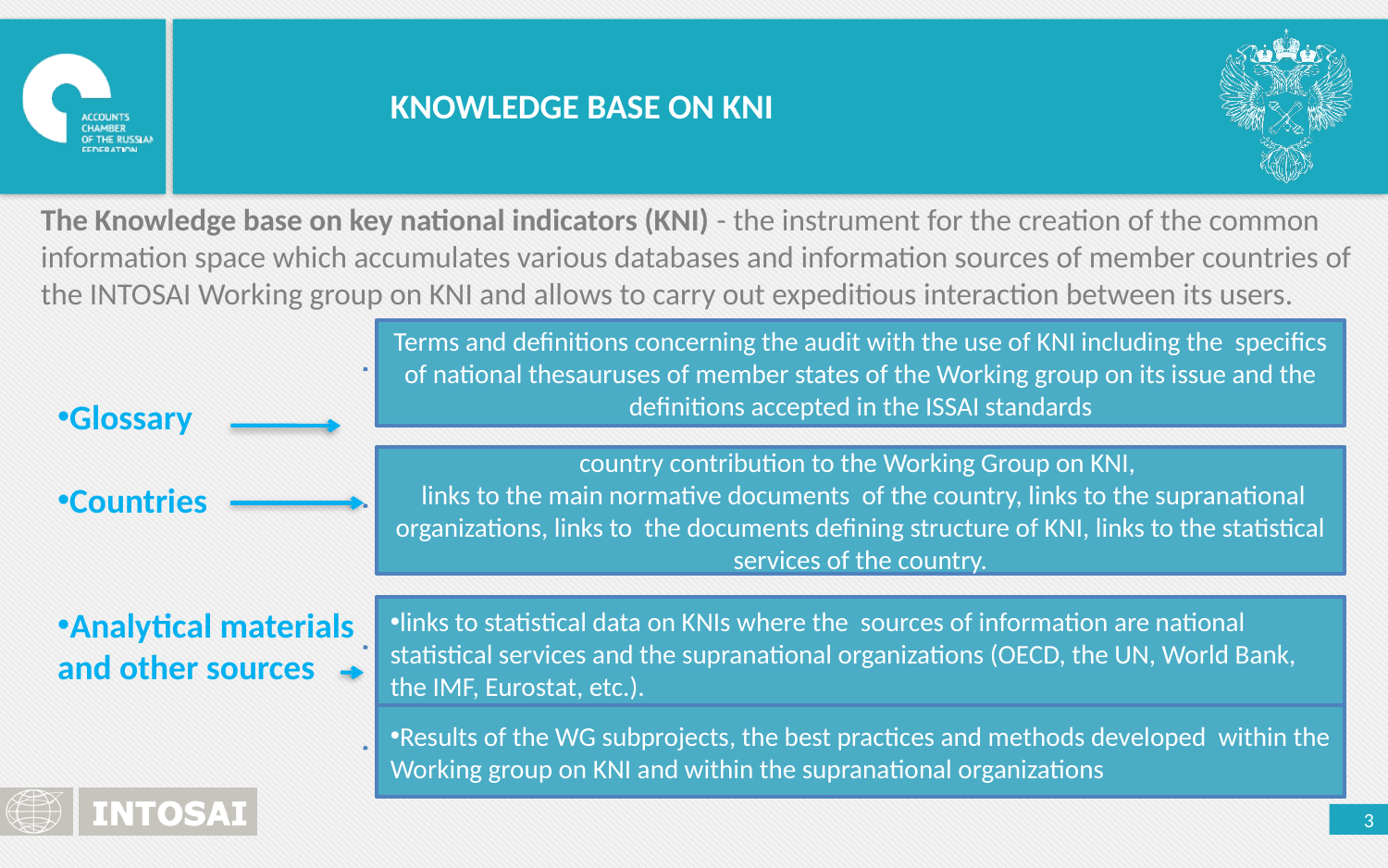

KNOWLEDGE BASE ON KNI

The Knowledge base on key national indicators (KNI) - the instrument for the creation of the common information space which accumulates various databases and information sources of member countries of the INTOSAI Working group on KNI and allows to carry out expeditious interaction between its users.
Terms and definitions concerning the audit with the use of KNI including the  specifics of national thesauruses of member states of the Working group on its issue and the definitions accepted in the ISSAI standards
Glossary

Countries

Analytical materials
and other sources

country contribution to the Working Group on KNI,
 links to the main normative documents  of the country, links to the supranational organizations, links to  the documents defining structure of KNI, links to the statistical services of the country.

links to statistical data on KNIs where the  sources of information are national statistical services and the supranational organizations (OECD, the UN, World Bank, the IMF, Eurostat, etc.).

Results of the WG subprojects, the best practices and methods developed  within the Working group on KNI and within the supranational organizations